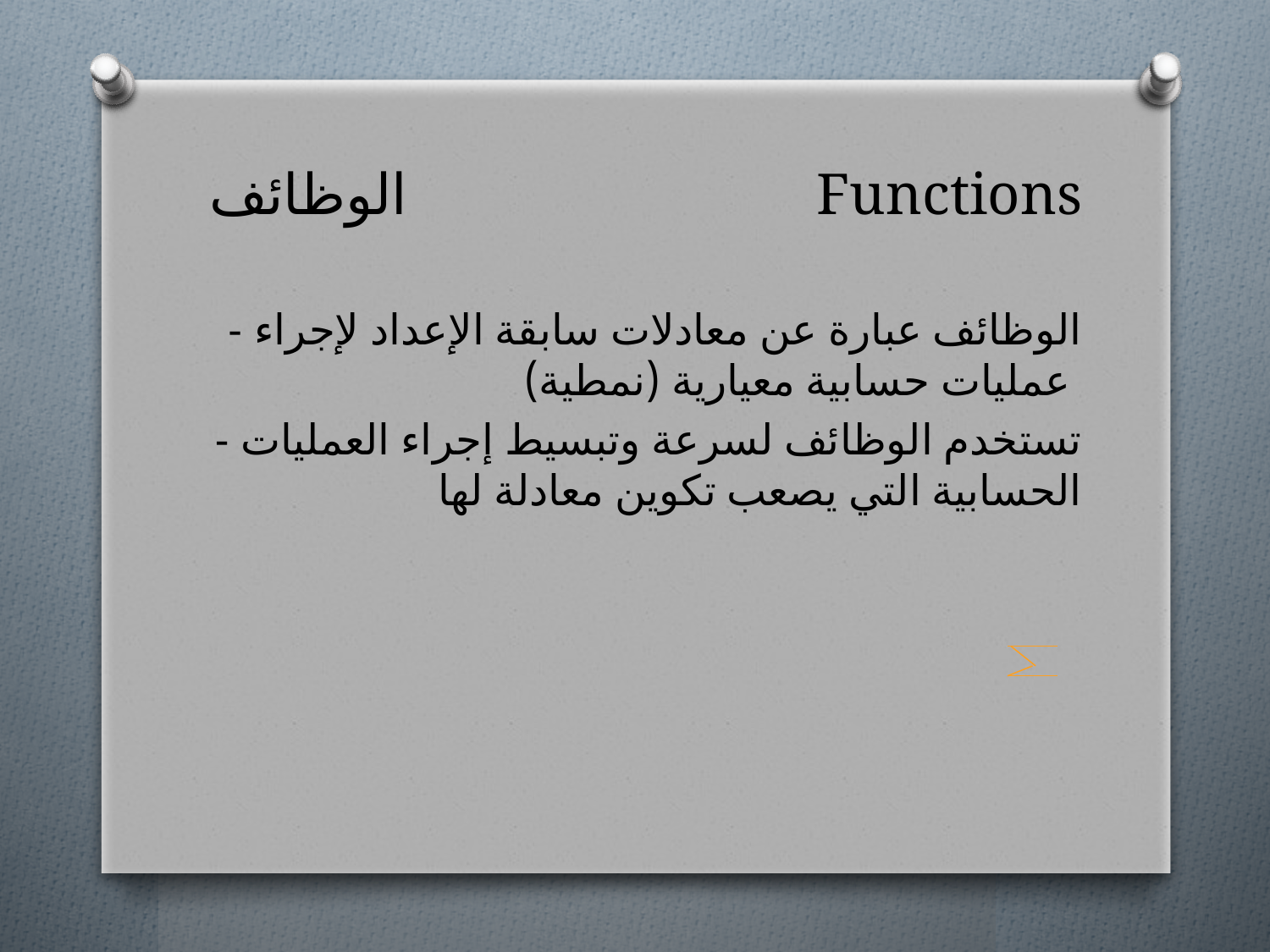

# الوظائف                            Functions
- الوظائف عبارة عن معادلات سابقة الإعداد لإجراء عمليات حسابية معيارية (نمطية)
- تستخدم الوظائف لسرعة وتبسيط إجراء العمليات الحسابية التي يصعب تكوين معادلة لها